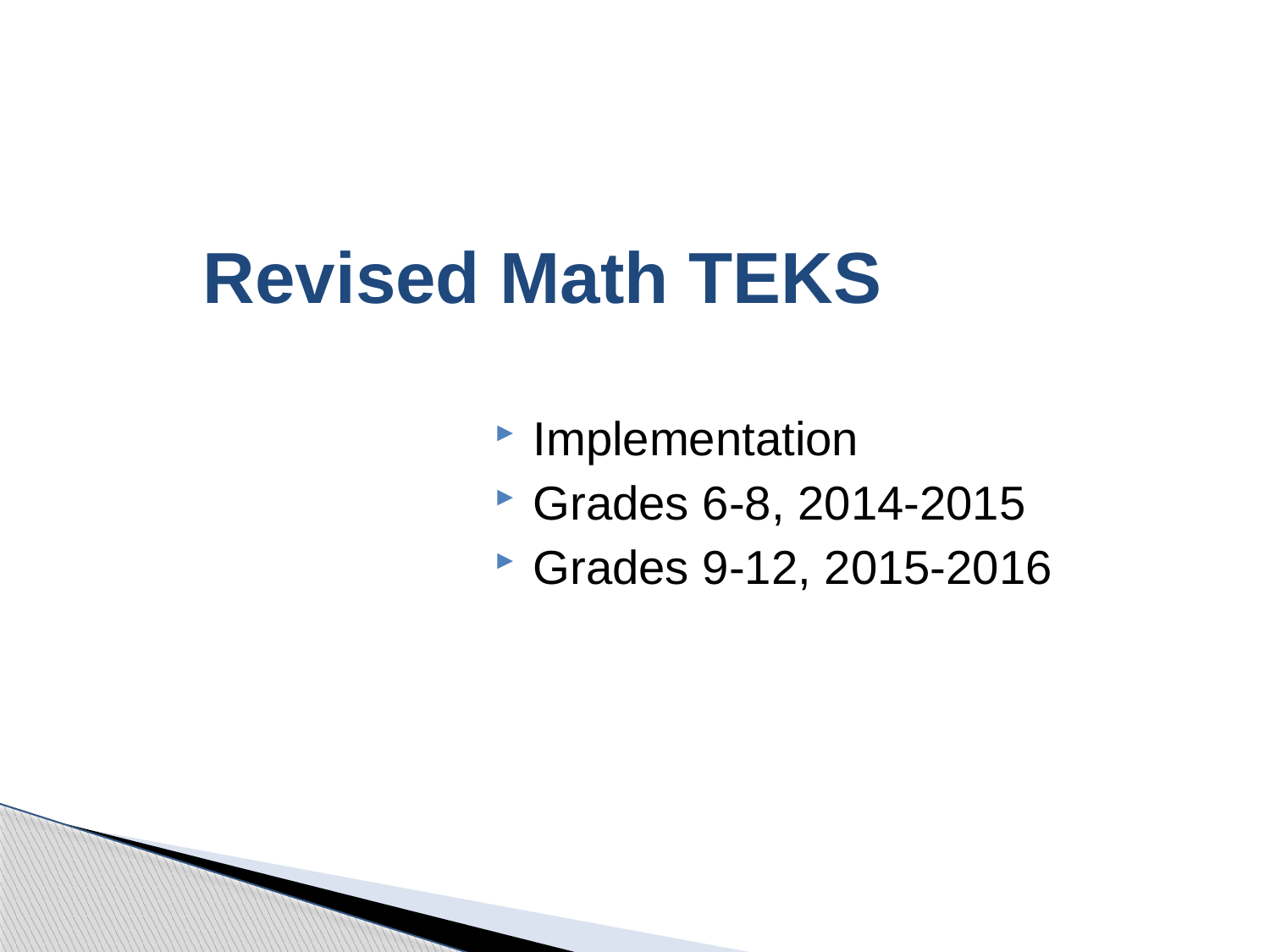

Revised Math TEKS
Implementation
Grades 6-8, 2014-2015
Grades 9-12, 2015-2016